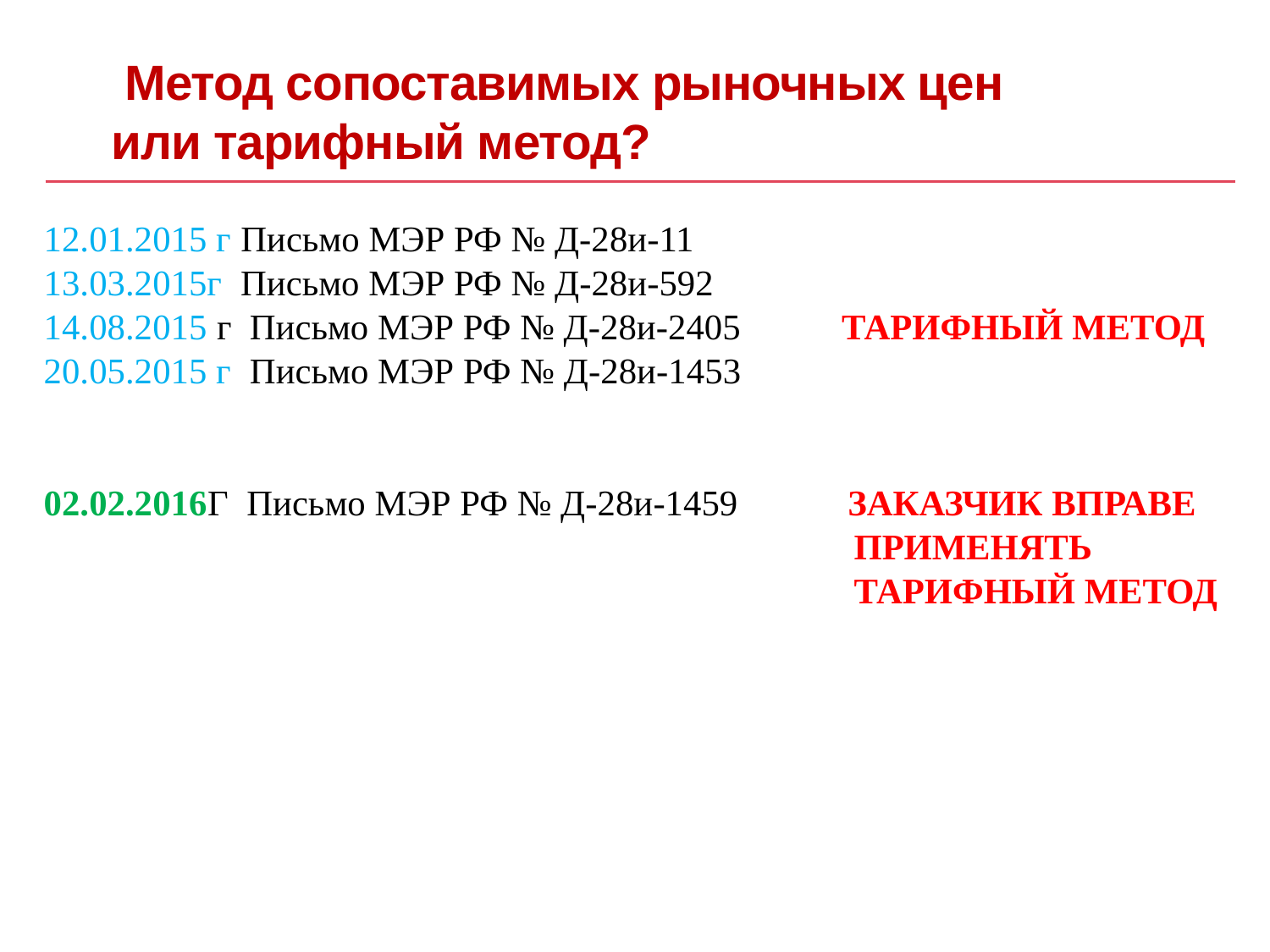

# Метод сопоставимых рыночных цен или тарифный метод?

12.01.2015 г Письмо МЭР РФ № Д-28и-11
13.03.2015г  Письмо МЭР РФ № Д-28и-592
14.08.2015 г  Письмо МЭР РФ № Д-28и-2405           ТАРИФНЫЙ МЕТОД
20.05.2015 г  Письмо МЭР РФ № Д-28и-1453

02.02.2016Г  Письмо МЭР РФ № Д-28и-1459            ЗАКАЗЧИК ВПРАВЕ
                                                                                         ПРИМЕНЯТЬ
                                                                                         ТАРИФНЫЙ МЕТОД